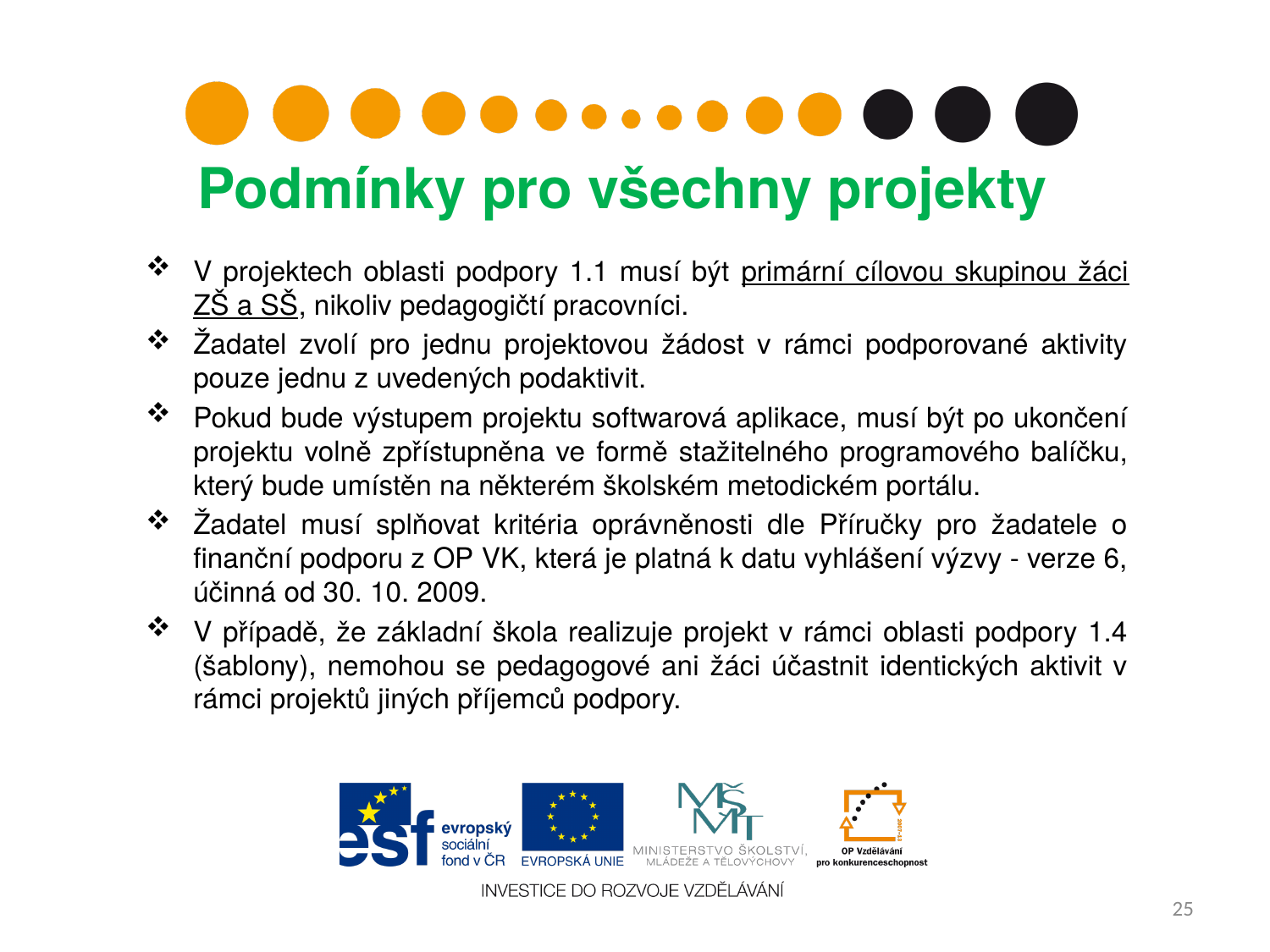

# Podmínky pro všechny projekty
V projektech oblasti podpory 1.1 musí být primární cílovou skupinou žáci ZŠ a SŠ, nikoliv pedagogičtí pracovníci.
Žadatel zvolí pro jednu projektovou žádost v rámci podporované aktivity pouze jednu z uvedených podaktivit.
Pokud bude výstupem projektu softwarová aplikace, musí být po ukončení projektu volně zpřístupněna ve formě stažitelného programového balíčku, který bude umístěn na některém školském metodickém portálu.
Žadatel musí splňovat kritéria oprávněnosti dle Příručky pro žadatele o finanční podporu z OP VK, která je platná k datu vyhlášení výzvy - verze 6, účinná od 30. 10. 2009.
V případě, že základní škola realizuje projekt v rámci oblasti podpory 1.4 (šablony), nemohou se pedagogové ani žáci účastnit identických aktivit v rámci projektů jiných příjemců podpory.
25